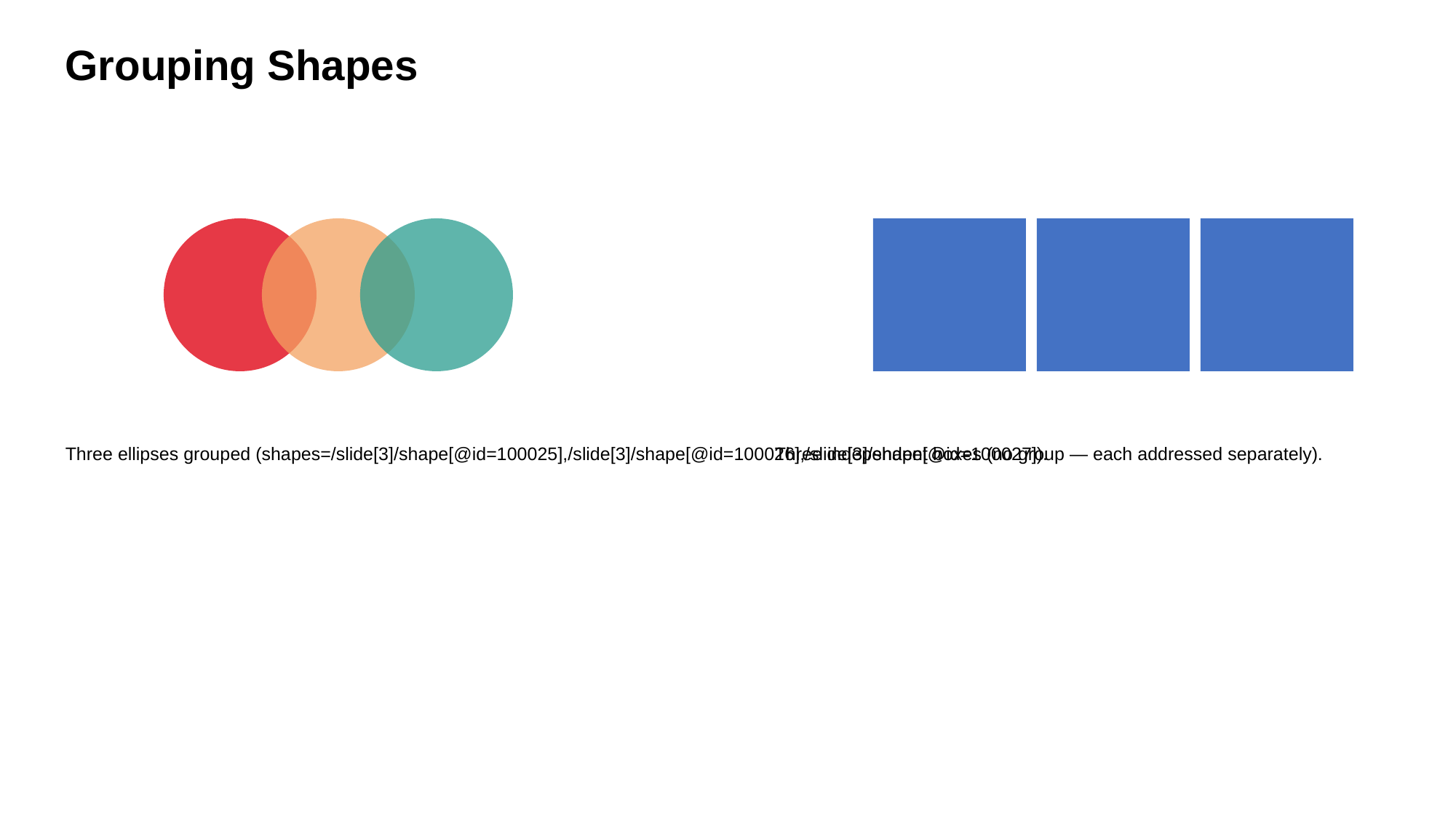

Grouping Shapes

Three ellipses grouped (shapes=/slide[3]/shape[@id=100025],/slide[3]/shape[@id=100026],/slide[3]/shape[@id=100027]).
Three independent boxes (no group — each addressed separately).